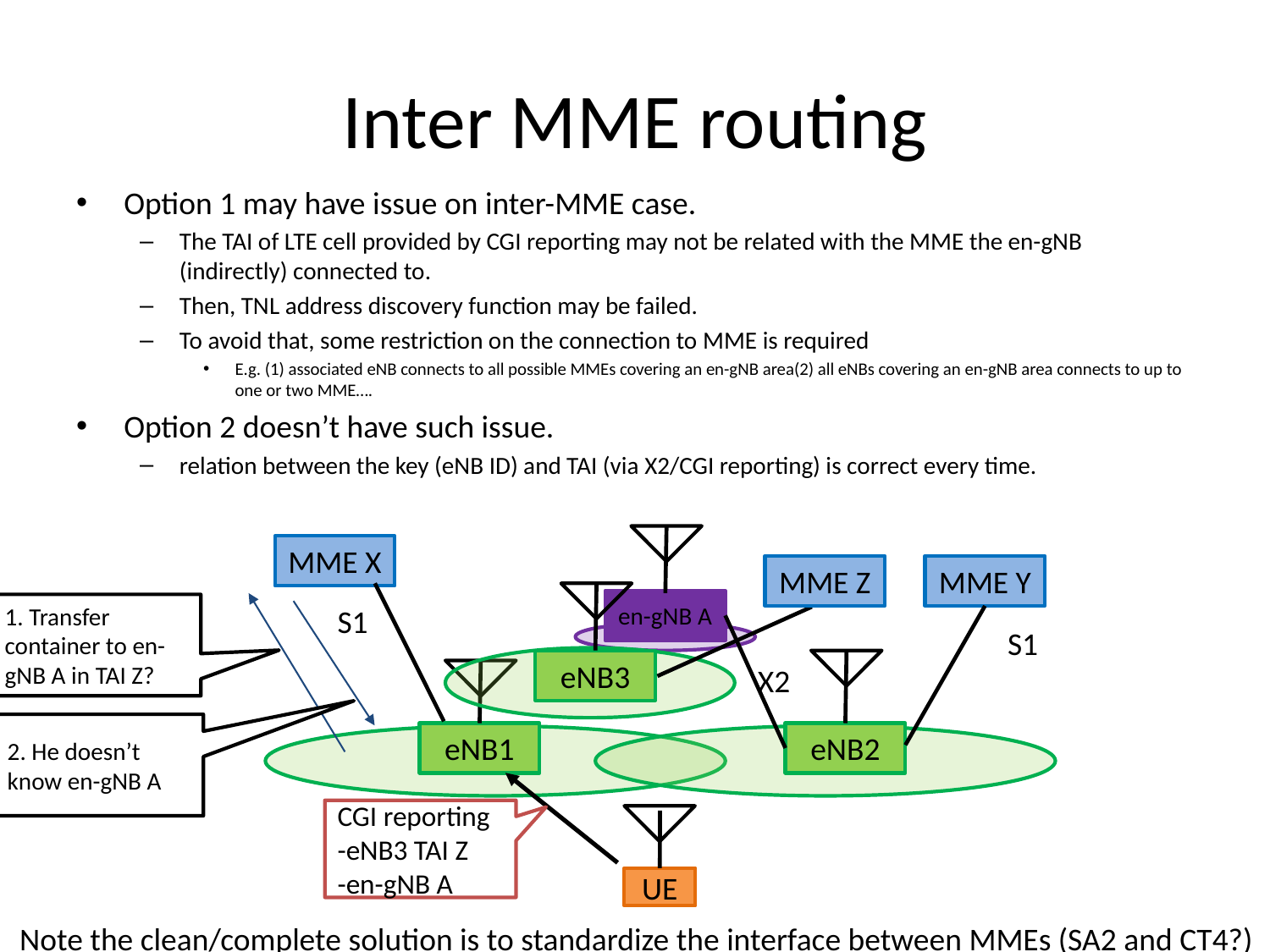

# Inter MME routing
Option 1 may have issue on inter-MME case.
The TAI of LTE cell provided by CGI reporting may not be related with the MME the en-gNB (indirectly) connected to.
Then, TNL address discovery function may be failed.
To avoid that, some restriction on the connection to MME is required
E.g. (1) associated eNB connects to all possible MMEs covering an en-gNB area(2) all eNBs covering an en-gNB area connects to up to one or two MME….
Option 2 doesn’t have such issue.
relation between the key (eNB ID) and TAI (via X2/CGI reporting) is correct every time.

MME X
MME Z
MME Y

en-gNB A
1. Transfer container to en-gNB A in TAI Z?
S1
S1

eNB3

X2

2. He doesn’t know en-gNB A
eNB1
eNB2

CGI reporting
-eNB3 TAI Z
-en-gNB A

UE
Note the clean/complete solution is to standardize the interface between MMEs (SA2 and CT4?)